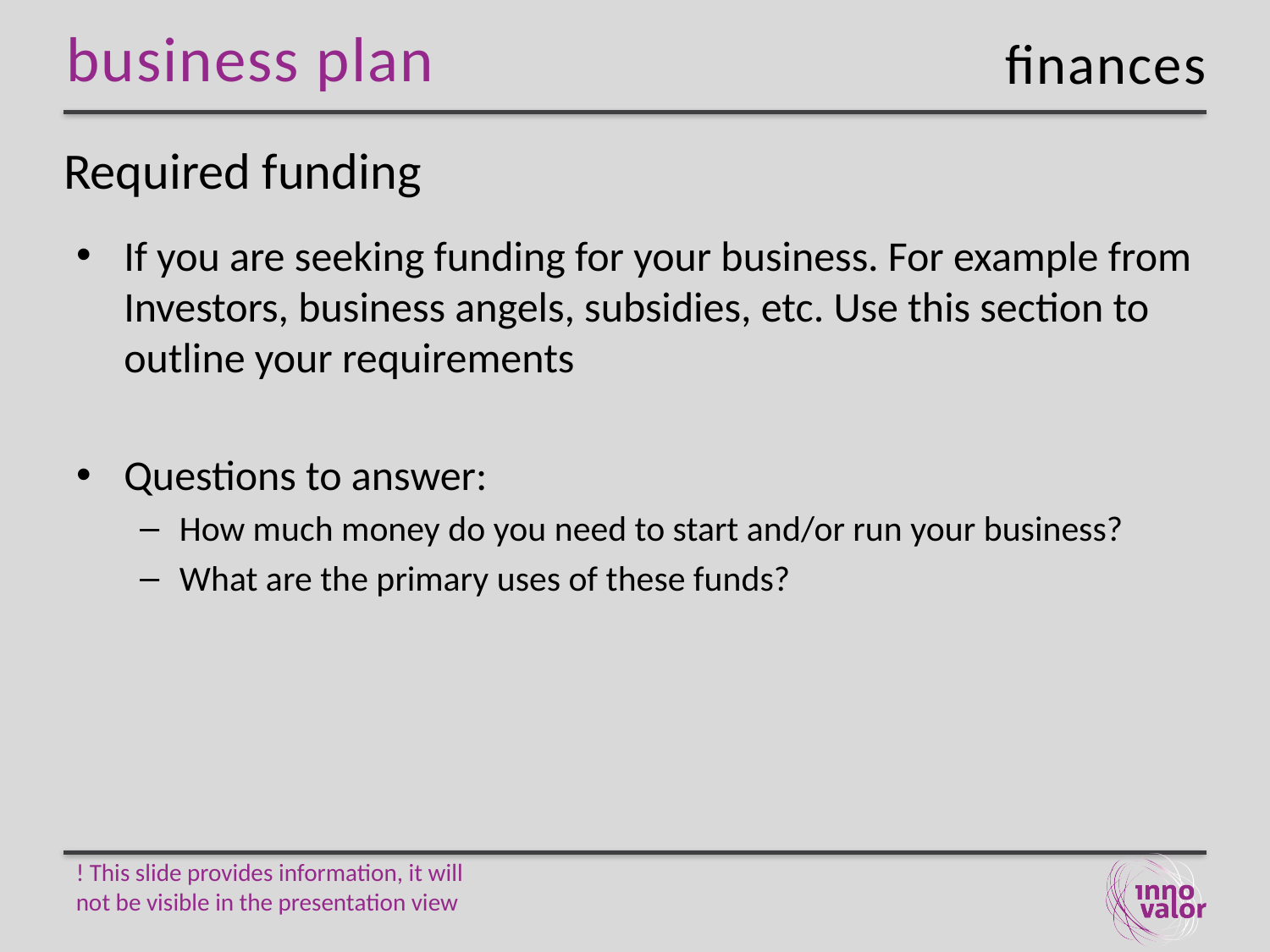

finances
# Required funding
If you are seeking funding for your business. For example from Investors, business angels, subsidies, etc. Use this section to outline your requirements

Questions to answer:
How much money do you need to start and/or run your business?
What are the primary uses of these funds?
! This slide provides information, it will not be visible in the presentation view